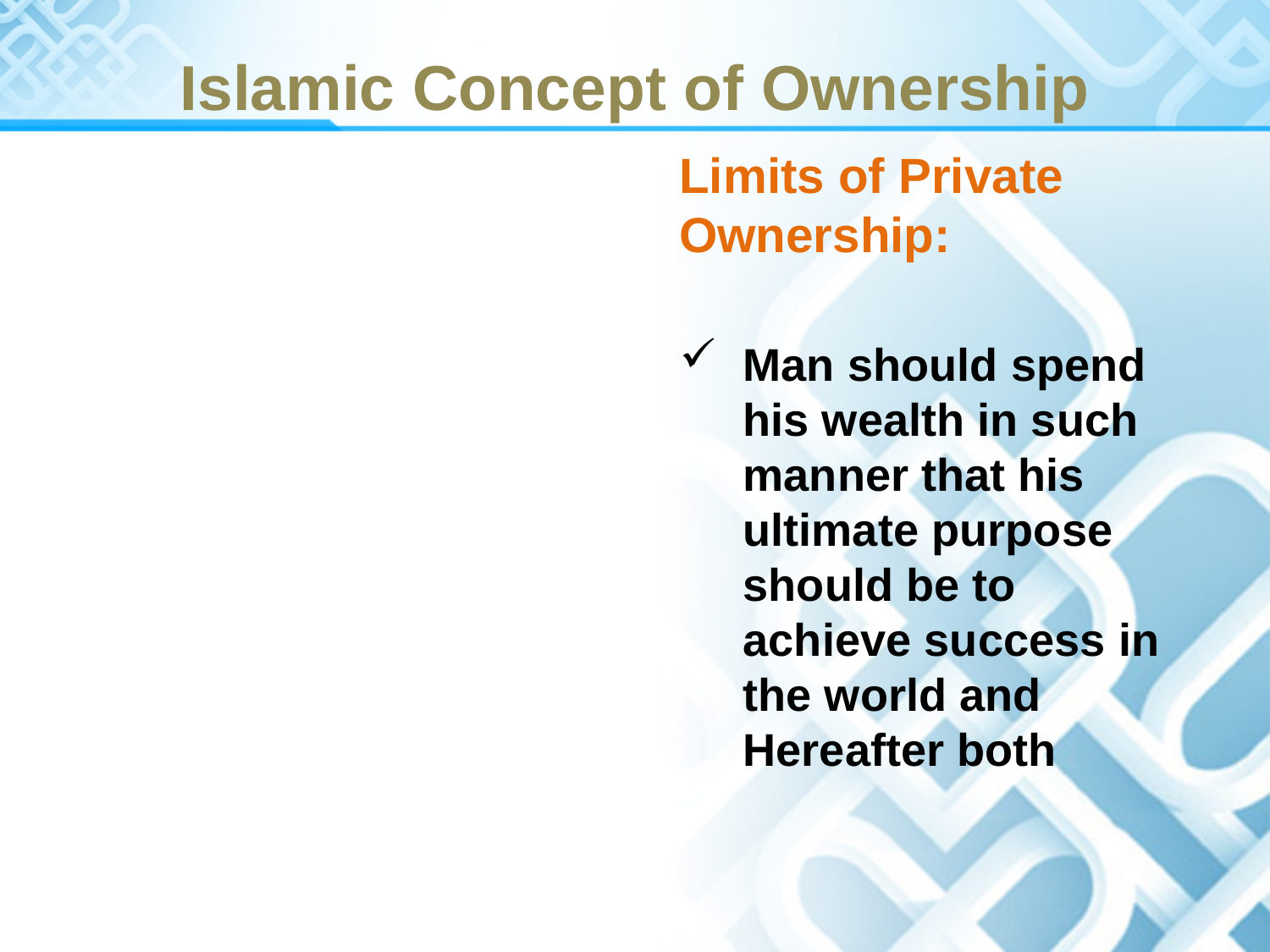

Islamic Concept of Ownership
Limits of Private Ownership:

Man should spend his wealth in such manner that his ultimate purpose should be to achieve success in the world and Hereafter both